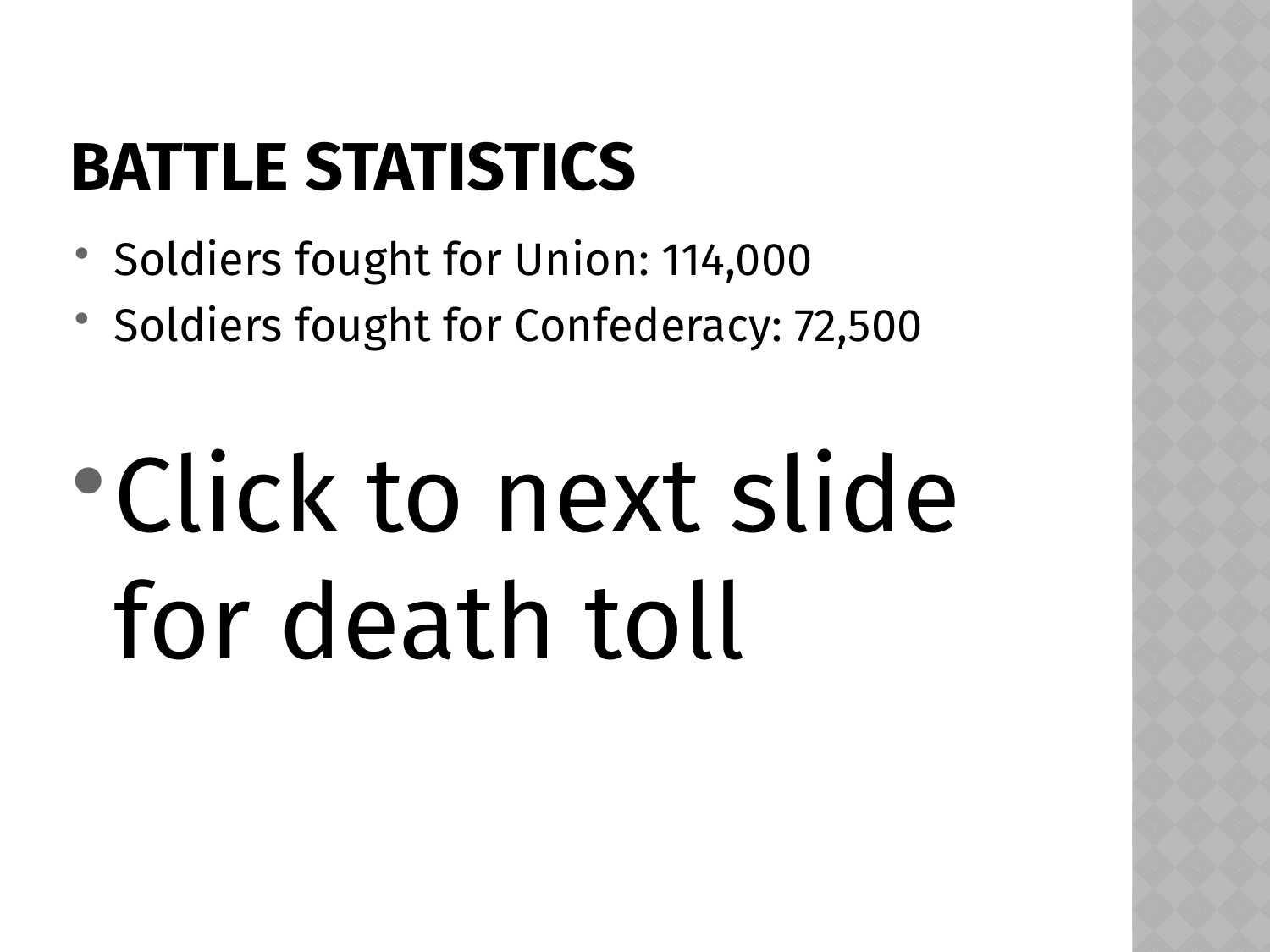

# Battle statistics
Soldiers fought for Union: 114,000
Soldiers fought for Confederacy: 72,500

Click to next slide for death toll